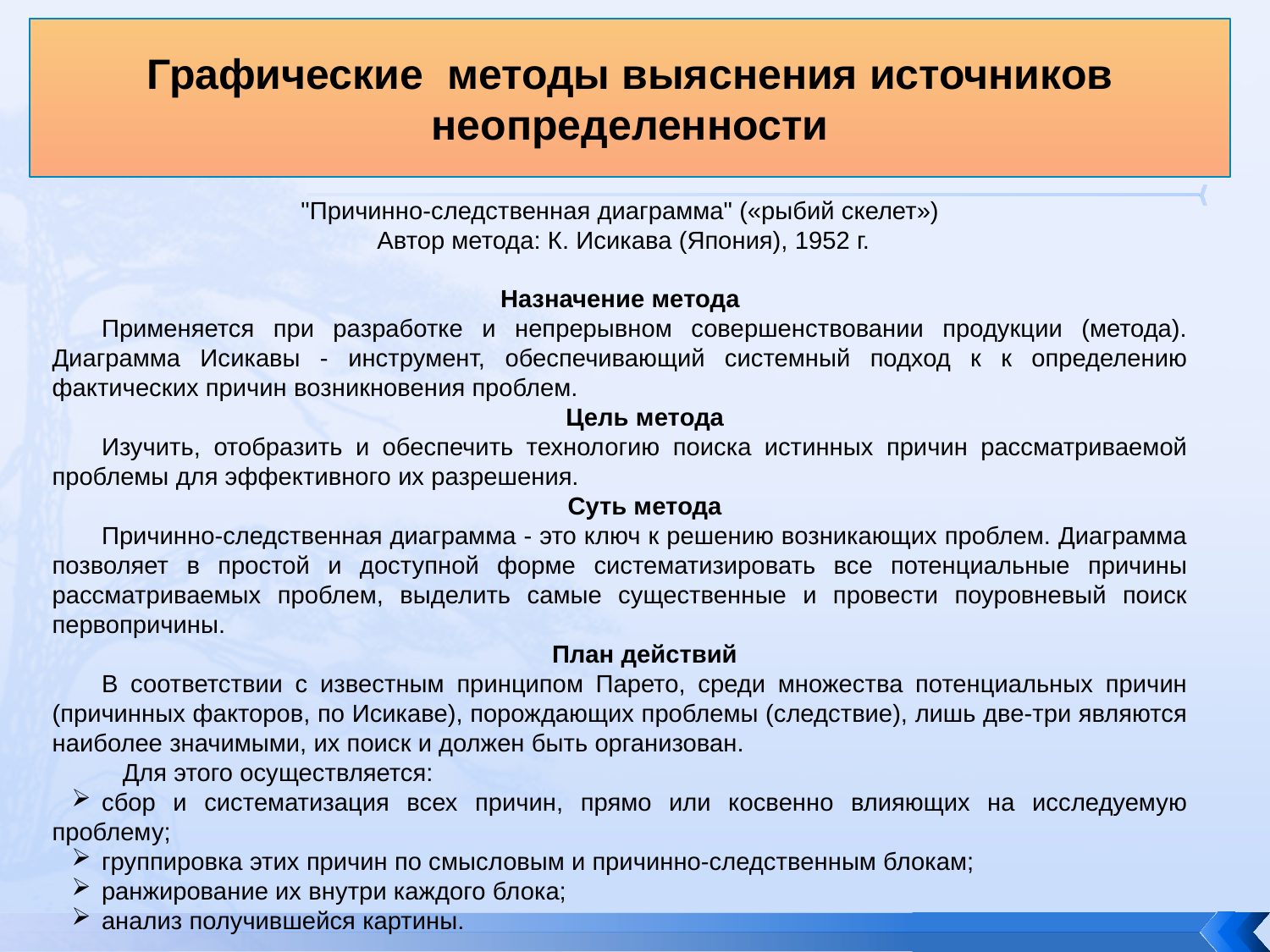

# Графические  методы выяснения источников неопределенности
"Причинно-следственная диаграмма" («рыбий скелет»)
 Автор метода: К. Исикава (Япония), 1952 г.

Назначение метода
Применяется при разработке и непрерывном совершенствовании продукции (метода). Диаграмма Исикавы - инструмент, обеспечивающий системный подход к к определению фактических причин возникновения проблем.
Цель метода
Изучить, отобразить и обеспечить технологию поиска истинных причин рассматриваемой проблемы для эффективного их разрешения.
Суть метода
Причинно-следственная диаграмма - это ключ к решению возникающих проблем. Диаграмма позволяет в простой и доступной форме систематизировать все потенциальные причины рассматриваемых проблем, выделить самые существенные и провести поуровневый поиск первопричины.
План действий
В соответствии с известным принципом Парето, среди множества потенциальных причин (причинных факторов, по Исикаве), порождающих проблемы (следствие), лишь две-три являются наиболее значимыми, их поиск и должен быть организован.
   Для этого осуществляется:
сбор и систематизация всех причин, прямо или косвенно влияющих на исследуемую проблему;
группировка этих причин по смысловым и причинно-следственным блокам;
ранжирование их внутри каждого блока;
анализ получившейся картины.